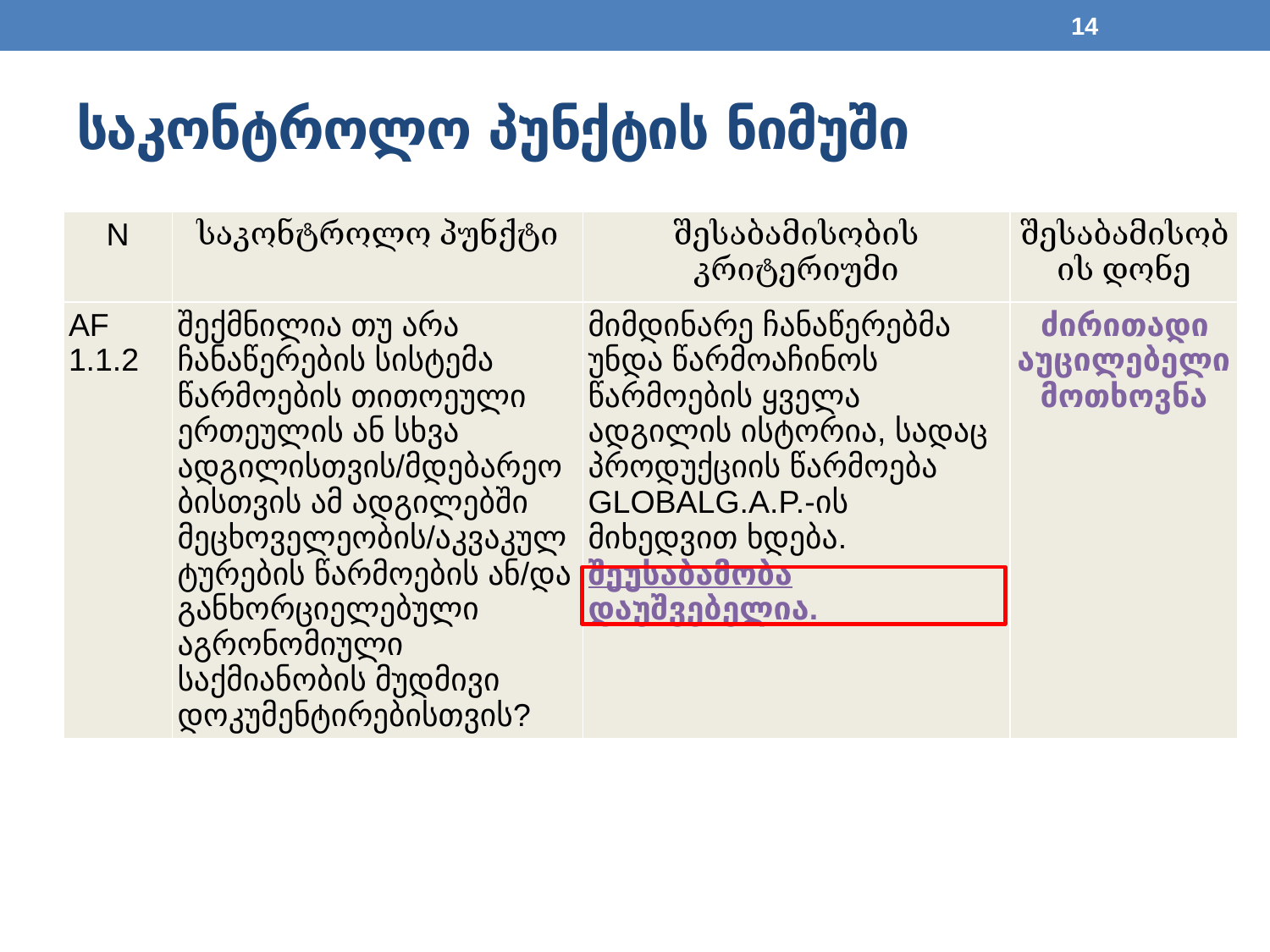

14
# საკონტროლო პუნქტის ნიმუში
| N | საკონტროლო პუნქტი | შესაბამისობის კრიტერიუმი | შესაბამისობის დონე |
| --- | --- | --- | --- |
| AF 1.1.2 | შექმნილია თუ არა ჩანაწერების სისტემა წარმოების თითოეული ერთეულის ან სხვა ადგილისთვის/მდებარეობისთვის ამ ადგილებში მეცხოველეობის/აკვაკულტურების წარმოების ან/და განხორციელებული აგრონომიული საქმიანობის მუდმივი დოკუმენტირებისთვის? | მიმდინარე ჩანაწერებმა უნდა წარმოაჩინოს წარმოების ყველა ადგილის ისტორია, სადაც პროდუქციის წარმოება GLOBALG.A.P.-ის მიხედვით ხდება. შეუსაბამობა დაუშვებელია. | ძირითადი აუცილებელი მოთხოვნა |